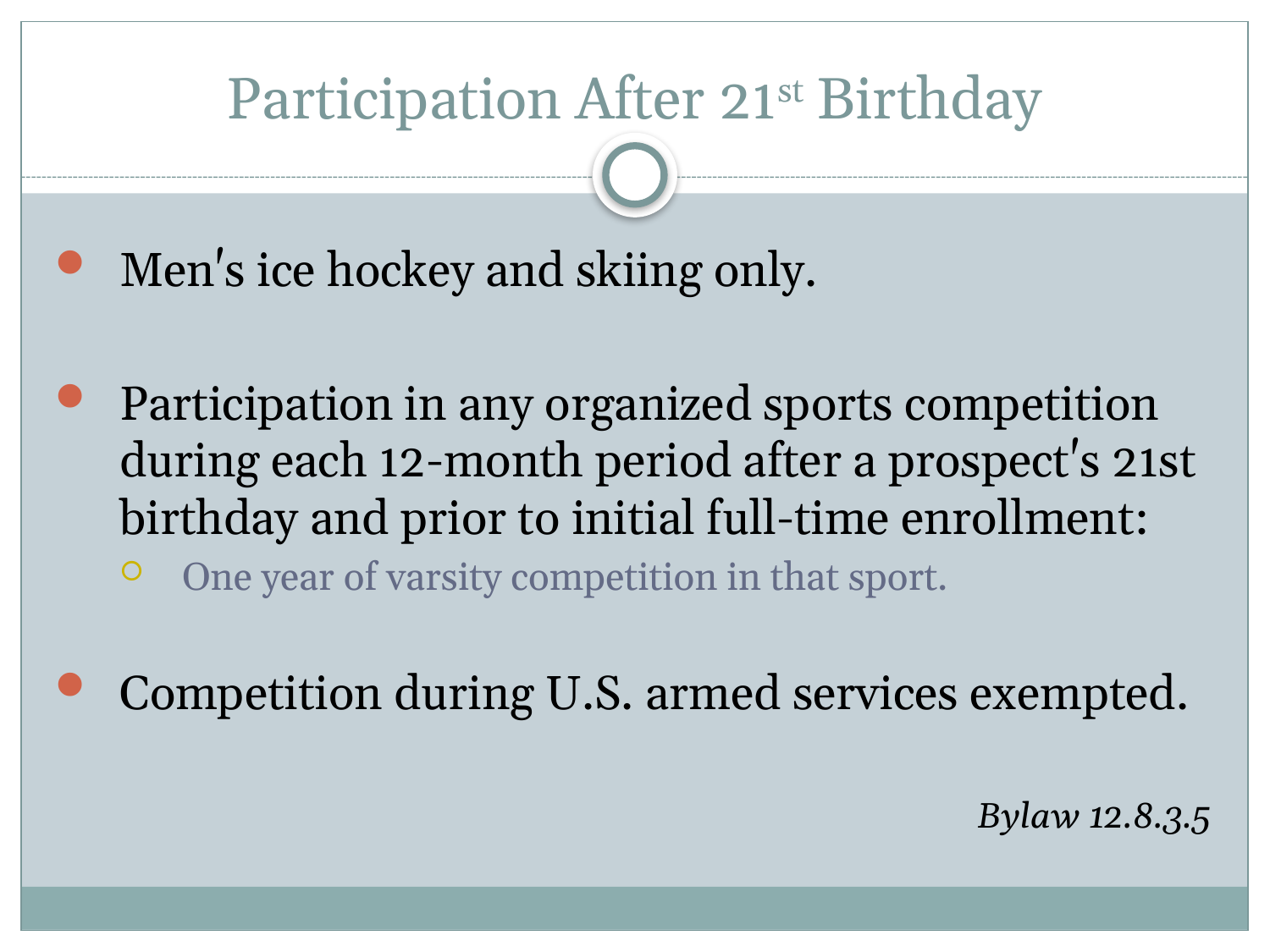

# Participation After 21st Birthday
Men's ice hockey and skiing only.

Participation in any organized sports competition during each 12-month period after a prospect's 21st birthday and prior to initial full-time enrollment:
One year of varsity competition in that sport.

Competition during U.S. armed services exempted.

Bylaw 12.8.3.5